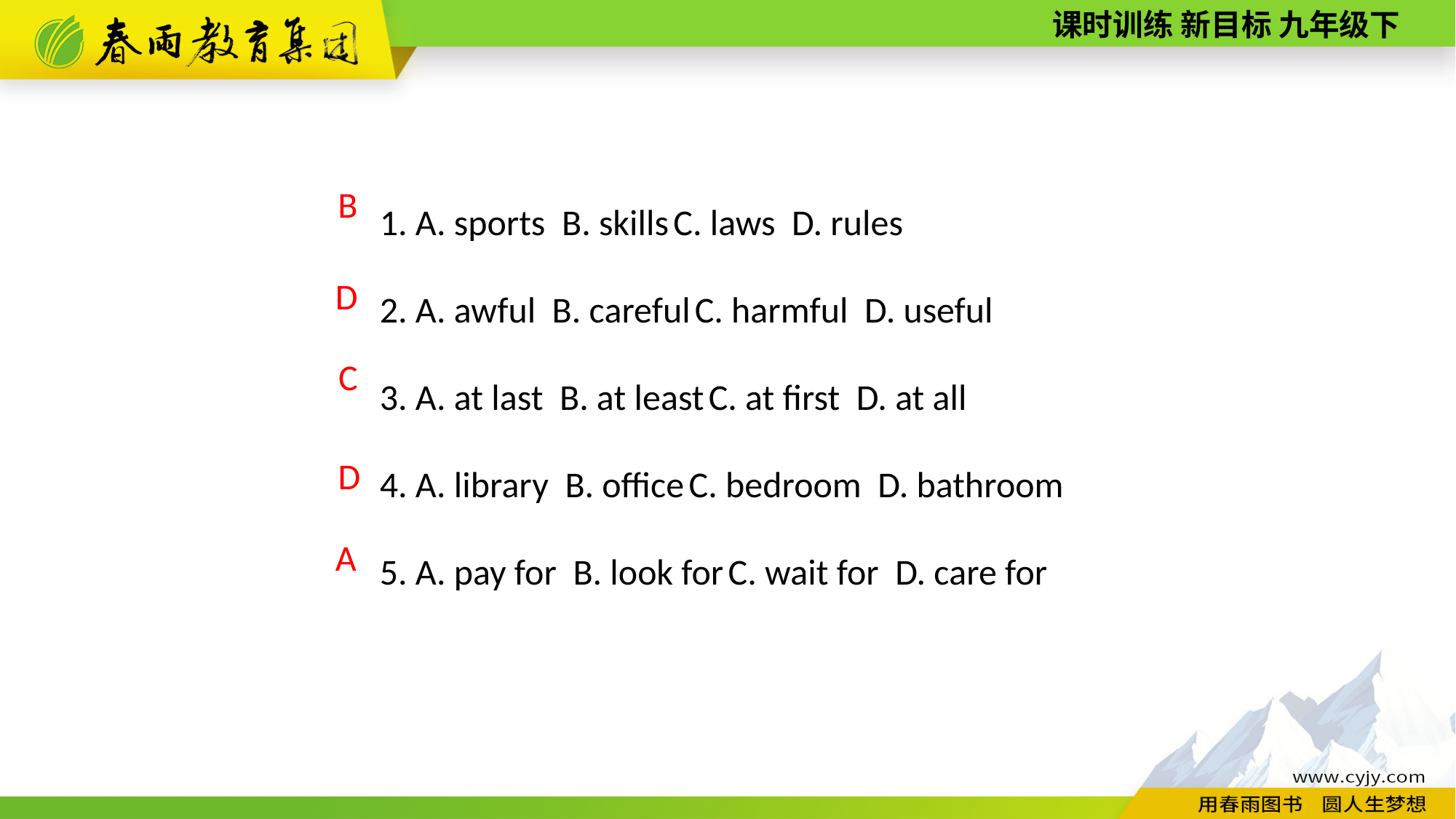

1. A. sports  B. skills C. laws  D. rules
2. A. awful  B. careful C. harmful  D. useful
3. A. at last  B. at least C. at first  D. at all
4. A. library  B. office C. bedroom  D. bathroom
5. A. pay for  B. look for C. wait for  D. care for
B
D
C
D
A